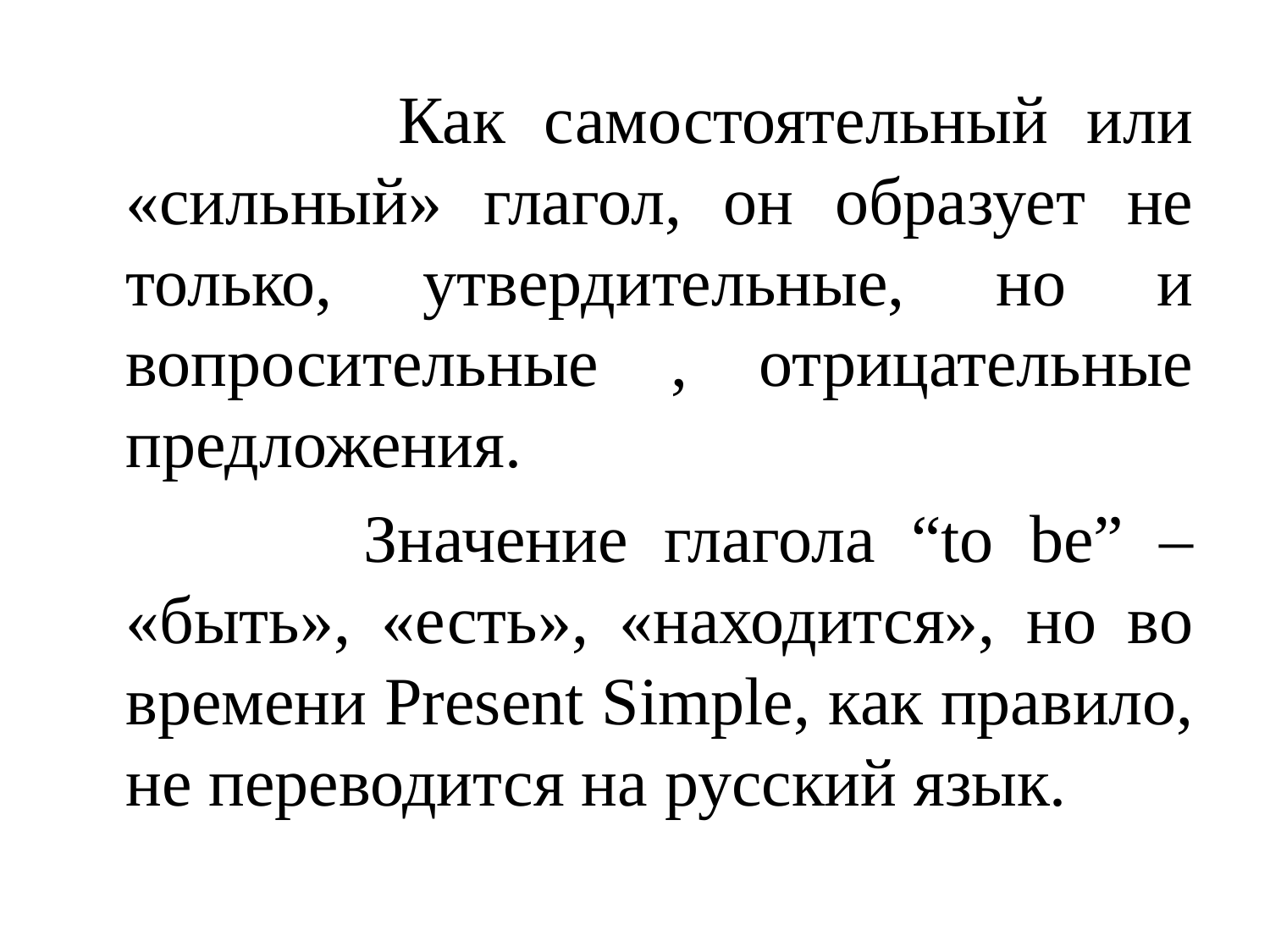

Как самостоятельный или «сильный» глагол, он образует не только, утвердительные, но и вопросительные , отрицательные предложения.
        Значение глагола “to be” – «быть», «есть», «находится», но во времени Present Simple, как правило, не переводится на русский язык.